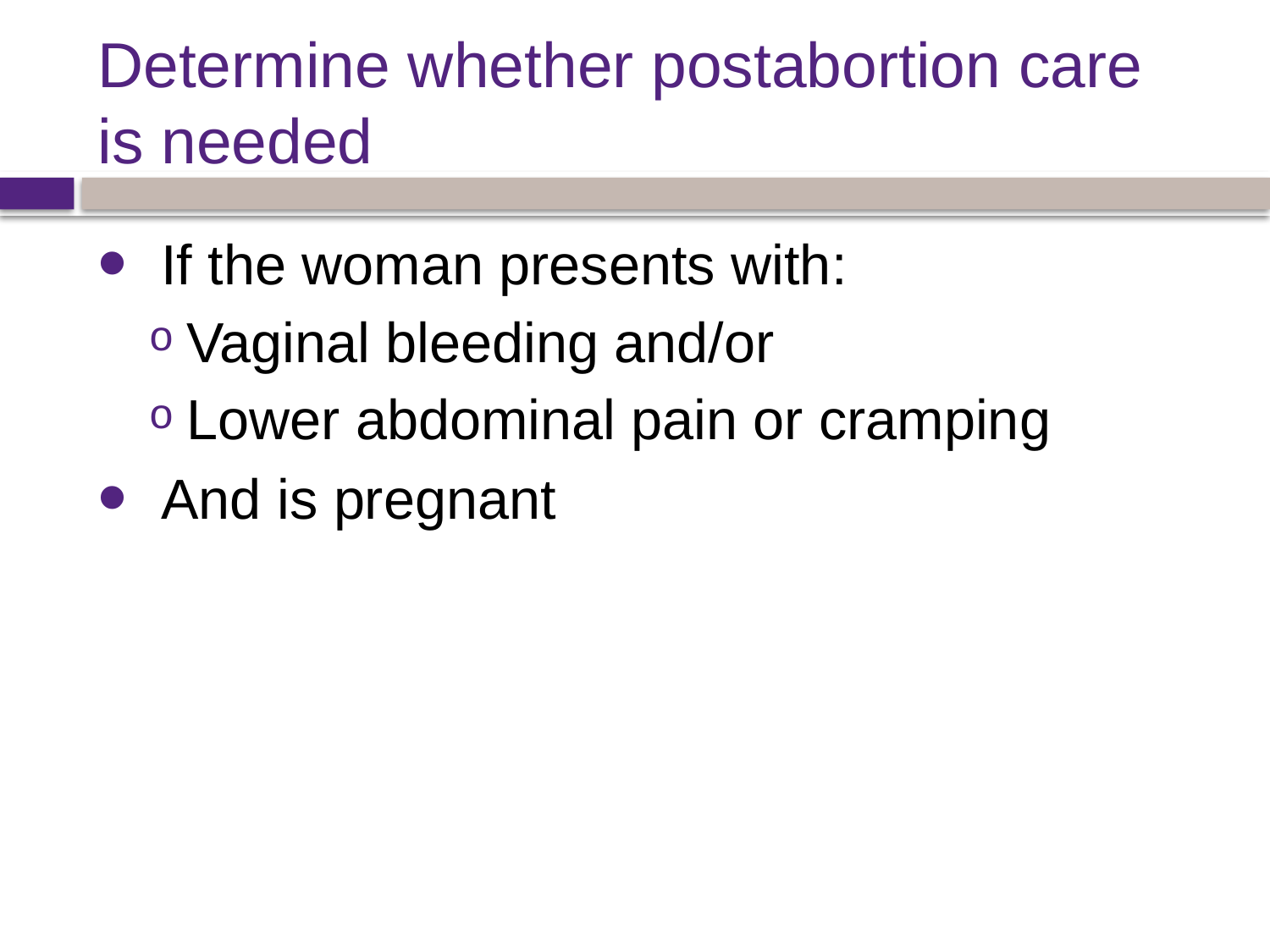

# Determine whether postabortion care is needed
If the woman presents with:
Vaginal bleeding and/or
Lower abdominal pain or cramping
And is pregnant